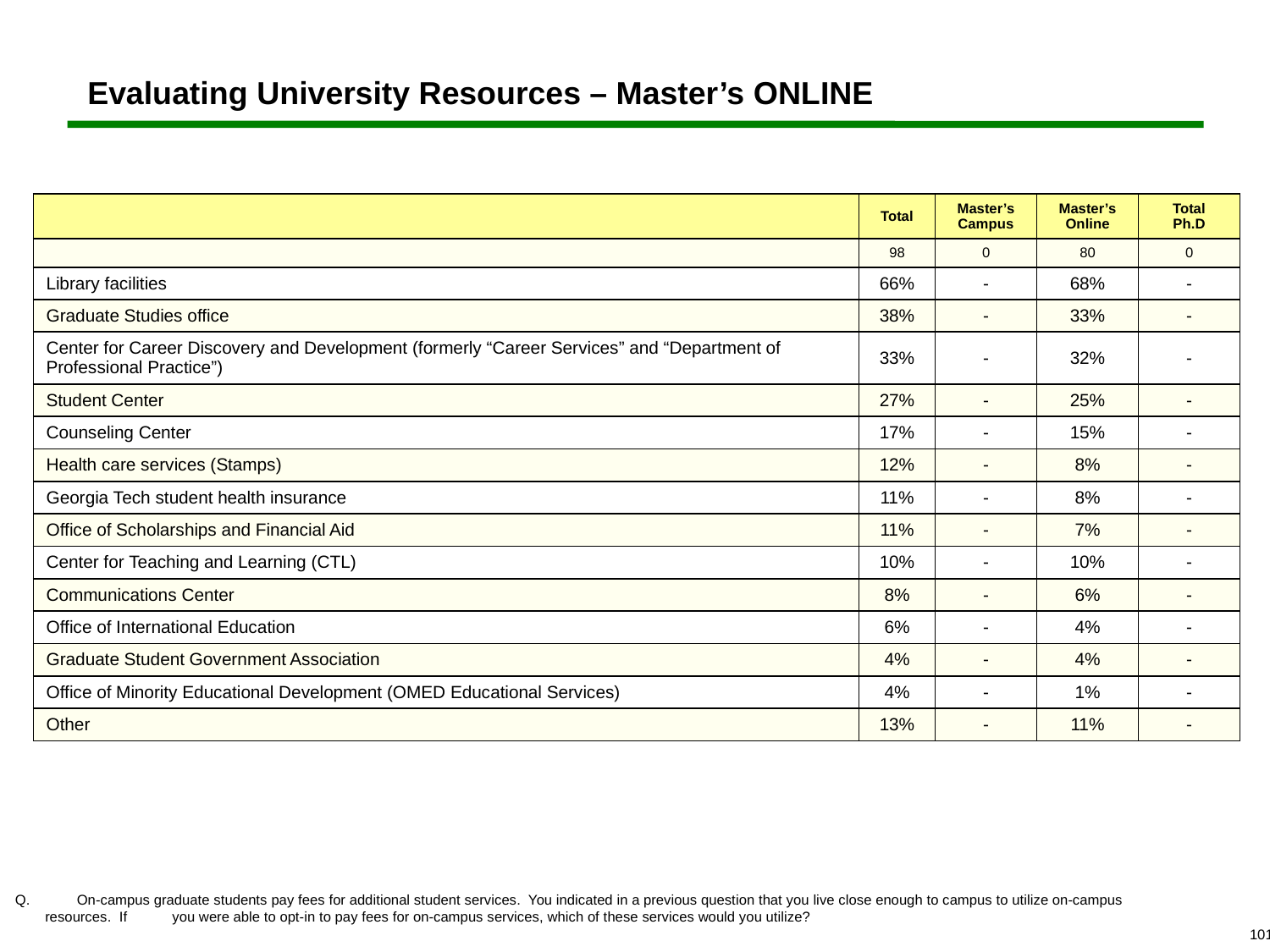

# Evaluating University Resources – Master’s ONLINE
|  | Total | Master’s Campus | Master’s Online | Total Ph.D |
| --- | --- | --- | --- | --- |
|  | 98 | 0 | 80 | 0 |
| Library facilities | 66% | - | 68% | - |
| Graduate Studies office | 38% | - | 33% | - |
| Center for Career Discovery and Development (formerly “Career Services” and “Department of Professional Practice”) | 33% | - | 32% | - |
| Student Center | 27% | - | 25% | - |
| Counseling Center | 17% | - | 15% | - |
| Health care services (Stamps) | 12% | - | 8% | - |
| Georgia Tech student health insurance | 11% | - | 8% | - |
| Office of Scholarships and Financial Aid | 11% | - | 7% | - |
| Center for Teaching and Learning (CTL) | 10% | - | 10% | - |
| Communications Center | 8% | - | 6% | - |
| Office of International Education | 6% | - | 4% | - |
| Graduate Student Government Association | 4% | - | 4% | - |
| Office of Minority Educational Development (OMED Educational Services) | 4% | - | 1% | - |
| Other | 13% | - | 11% | - |
 	On-campus graduate students pay fees for additional student services.  You indicated in a previous question that you live close enough to campus to utilize on-campus resources.  If 	you were able to opt-in to pay fees for on-campus services, which of these services would you utilize?